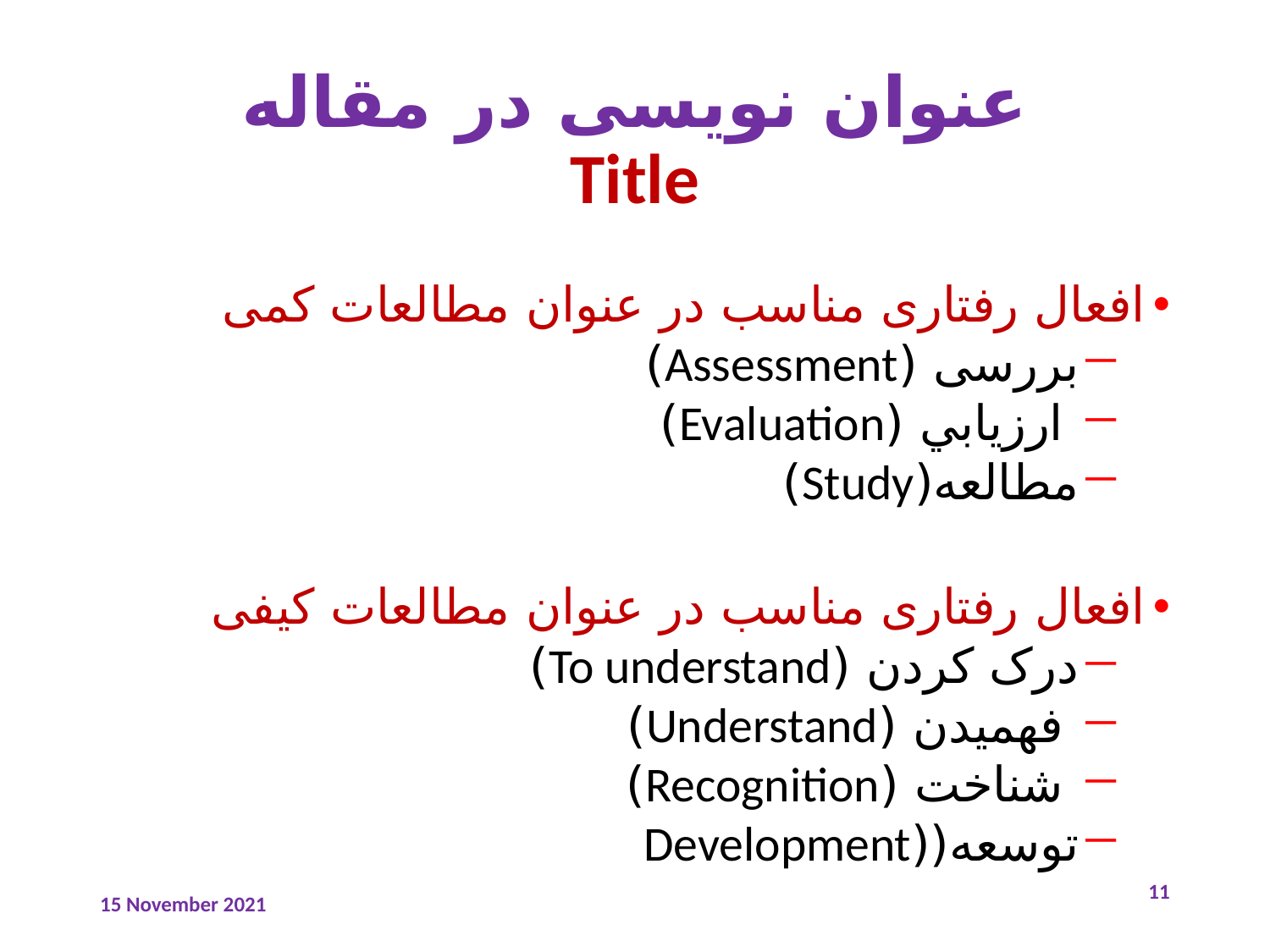

# عنوان نویسی در مقاله Title
افعال رفتاری مناسب در عنوان مطالعات کمی
بررسی (Assessment)
 ارزيابي (Evaluation)
مطالعه(Study)

افعال رفتاری مناسب در عنوان مطالعات کیفی
درک کردن (To understand)
 فهمیدن (Understand)
 شناخت (Recognition)
توسعه((Development

15 November 2021
11

salman.khazaei61@gmail.com